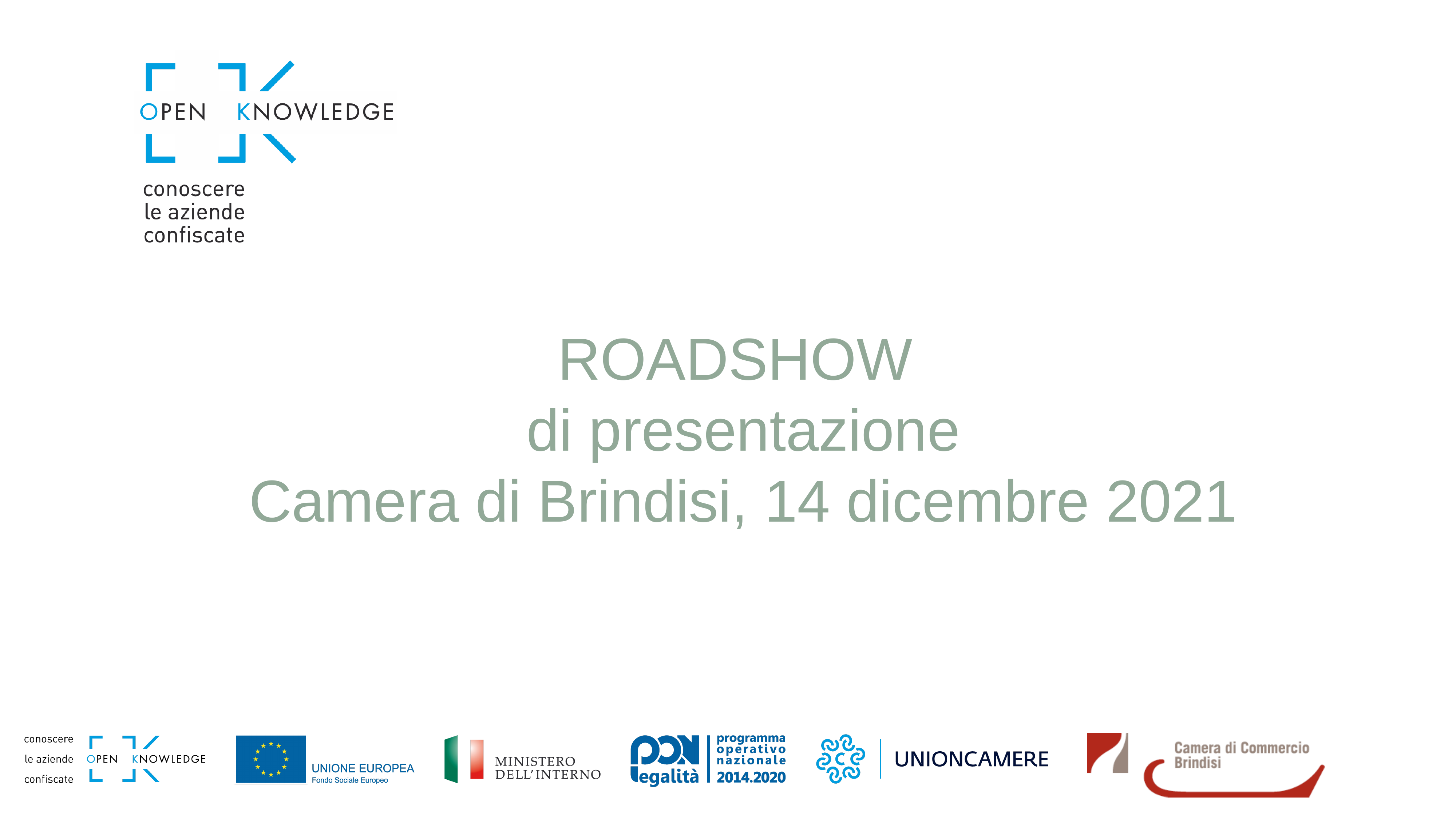

ROADSHOW
di presentazione
Camera di Brindisi, 14 dicembre 2021